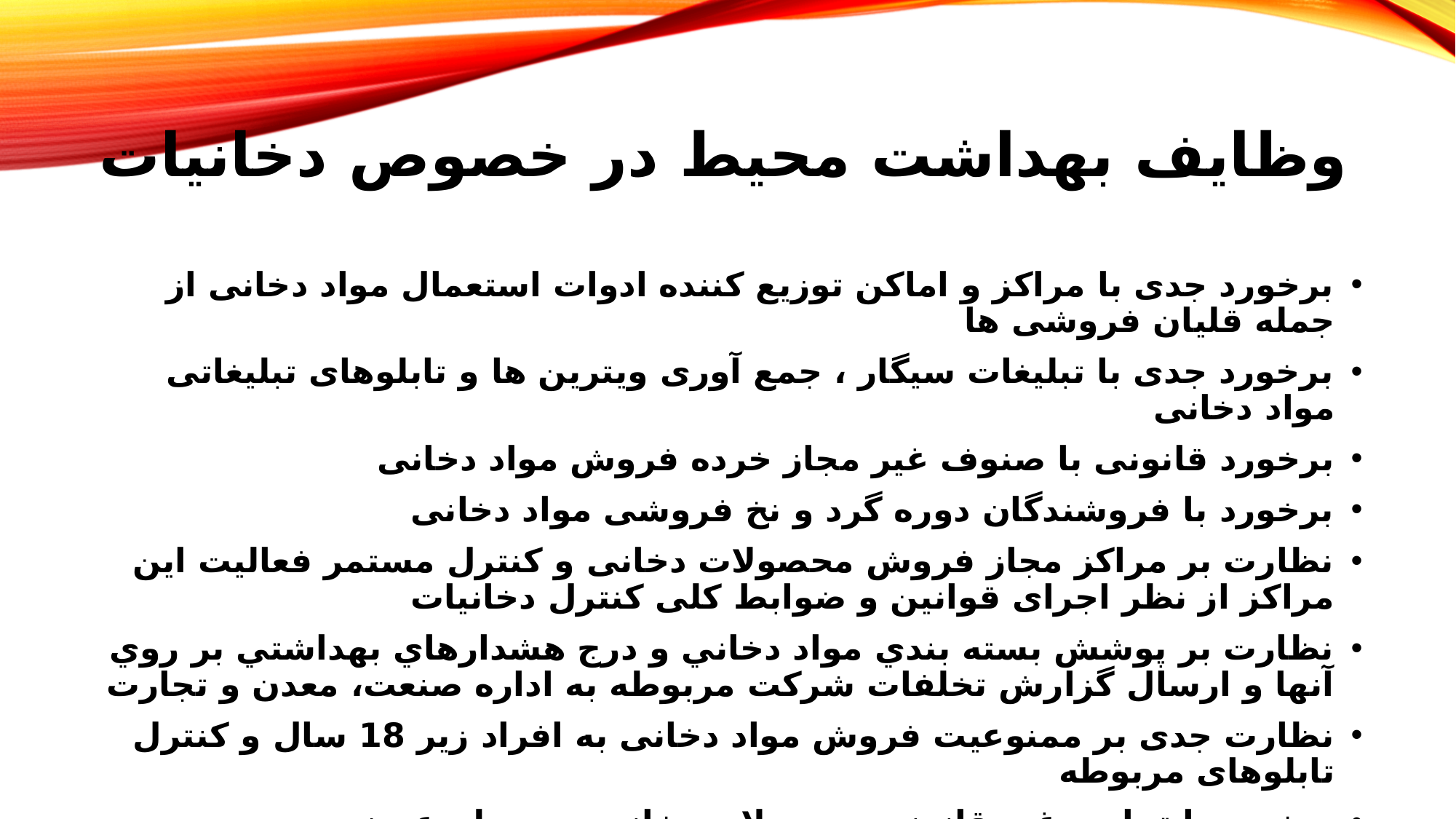

# وظایف بهداشت محیط در خصوص دخانیات
برخورد جدی با مراکز و اماکن توزیع کننده ادوات استعمال مواد دخانی از جمله قلیان فروشی ها
برخورد جدی با تبلیغات سیگار ، جمع آوری ویترین ها و تابلوهای تبلیغاتی مواد دخانی
برخورد قانونی با صنوف غیر مجاز خرده فروش مواد دخانی
برخورد با فروشندگان دوره گرد و نخ فروشی مواد دخانی
نظارت بر مراکز مجاز فروش محصولات دخانی و کنترل مستمر فعالیت این مراکز از نظر اجرای قوانین و ضوابط کلی کنترل دخانیات
نظارت بر پوشش بسته بندي مواد دخاني و درج هشدارهاي بهداشتي بر روي آنها و ارسال گزارش تخلفات شرکت مربوطه به اداره صنعت، معدن و تجارت
نظارت جدی بر ممنوعيت فروش مواد دخانی به افراد زير 18 سال و کنترل تابلوهای مربوطه
برخورد با تجارت غير قانوني محصولات دخاني در سطح عرضه